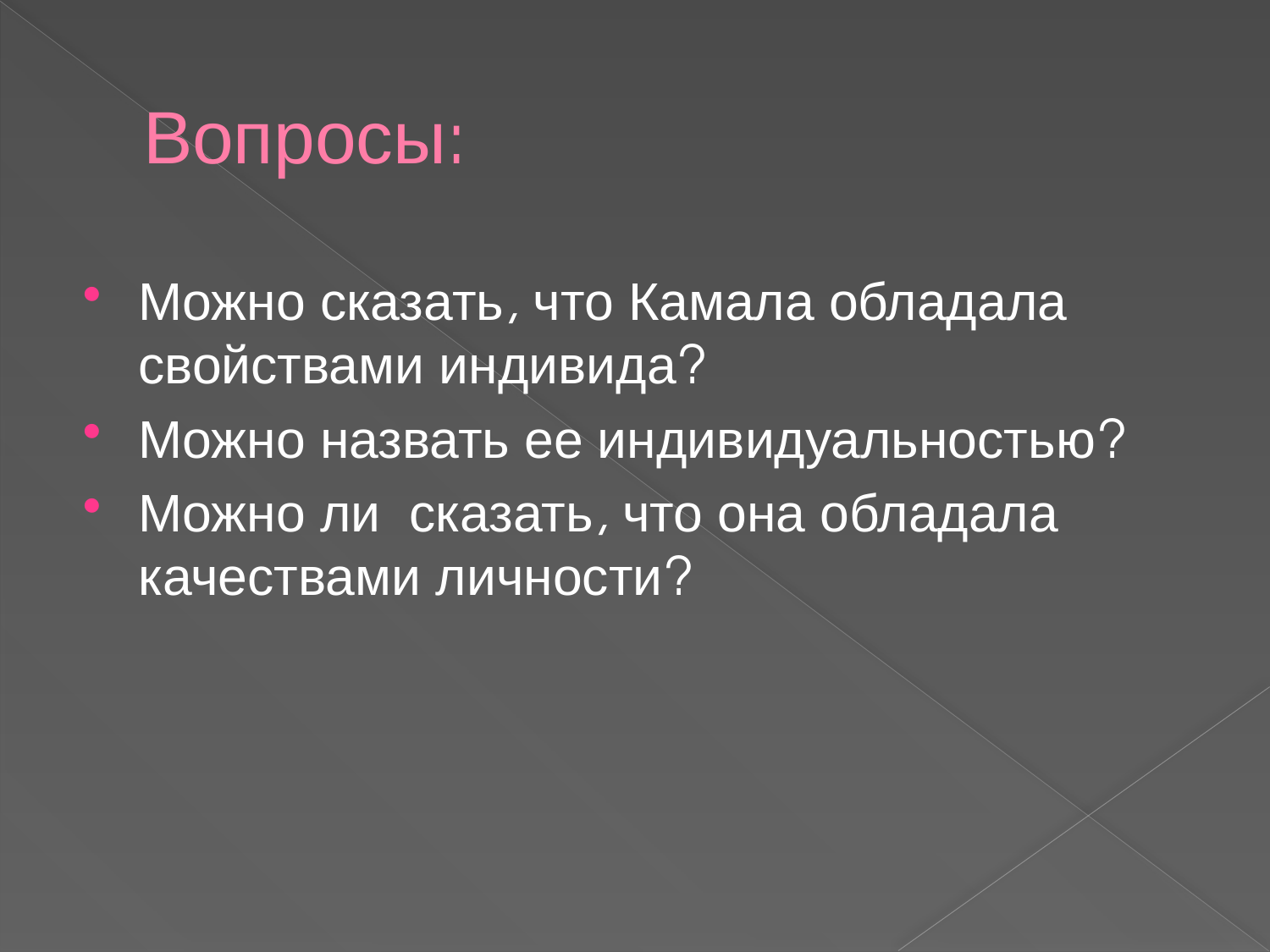

# Вопросы:
Можно сказать, что Камала обладала свойствами индивида?
Можно назвать ее индивидуальностью?
Можно ли  сказать, что она обладала качествами личности?